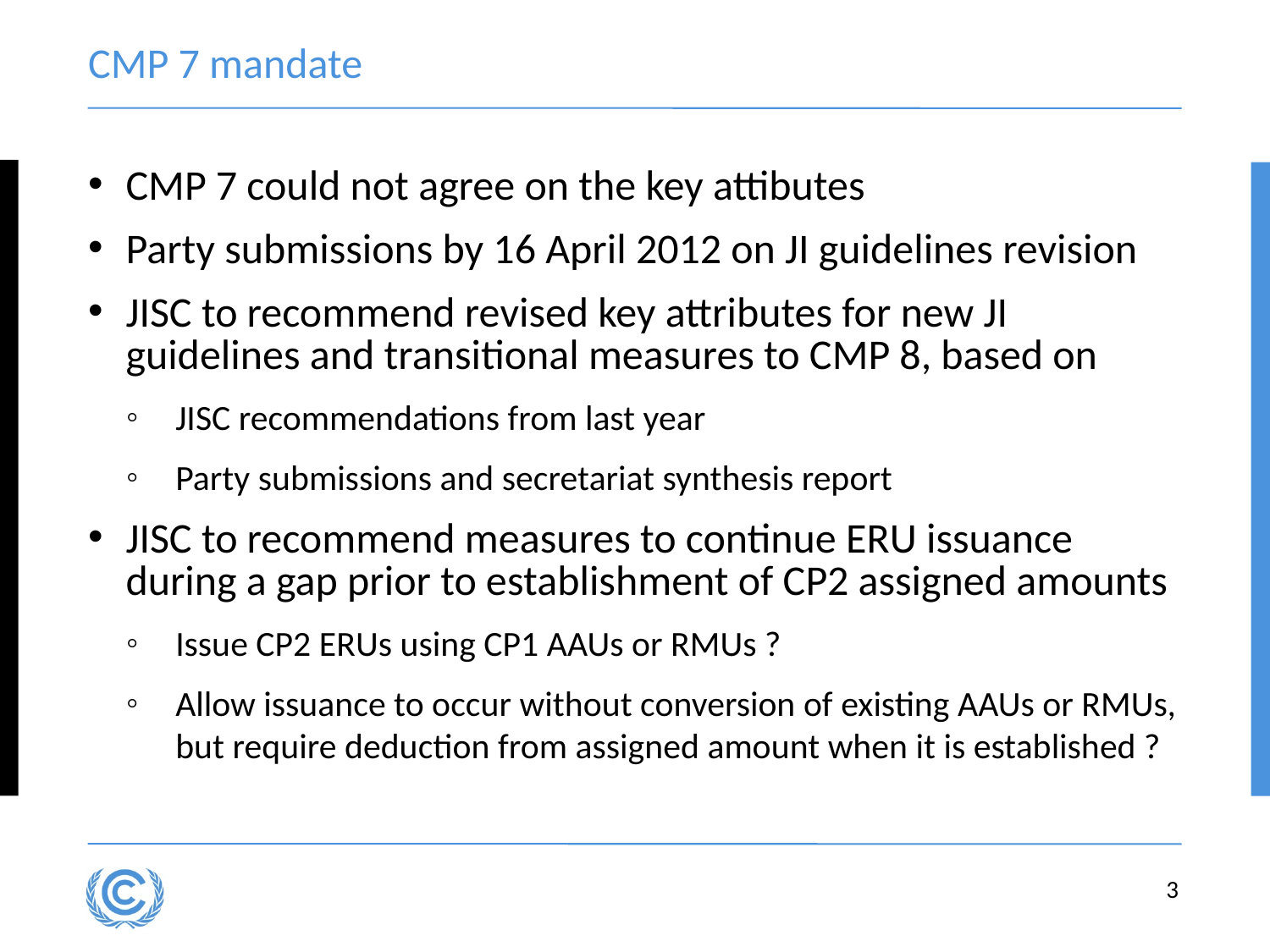

# CMP 7 mandate
CMP 7 could not agree on the key attibutes
Party submissions by 16 April 2012 on JI guidelines revision
JISC to recommend revised key attributes for new JI guidelines and transitional measures to CMP 8, based on
JISC recommendations from last year
Party submissions and secretariat synthesis report
JISC to recommend measures to continue ERU issuance during a gap prior to establishment of CP2 assigned amounts
Issue CP2 ERUs using CP1 AAUs or RMUs ?
Allow issuance to occur without conversion of existing AAUs or RMUs, but require deduction from assigned amount when it is established ?

3